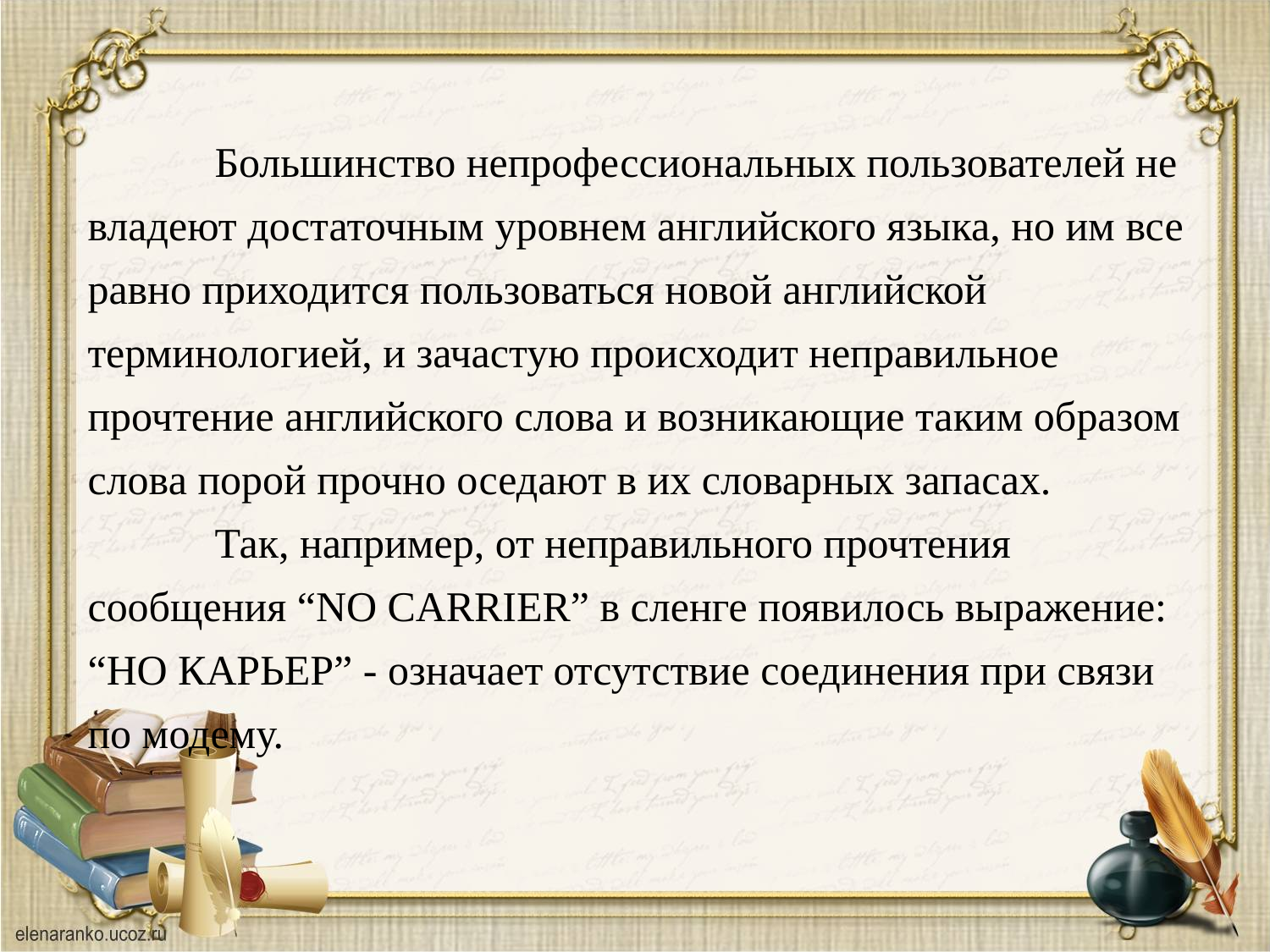

Большинство непрофессиональных пользователей не владеют достаточным уровнем английского языка, но им все равно приходится пользоваться новой английской терминологией, и зачастую происходит неправильное прочтение английского слова и возникающие таким образом слова порой прочно оседают в их словарных запасах.
	Так, например, от неправильного прочтения сообщения “NO CARRIER” в сленге появилось выражение: “НО КАРЬЕР” - означает отсутствие соединения при связи по модему.